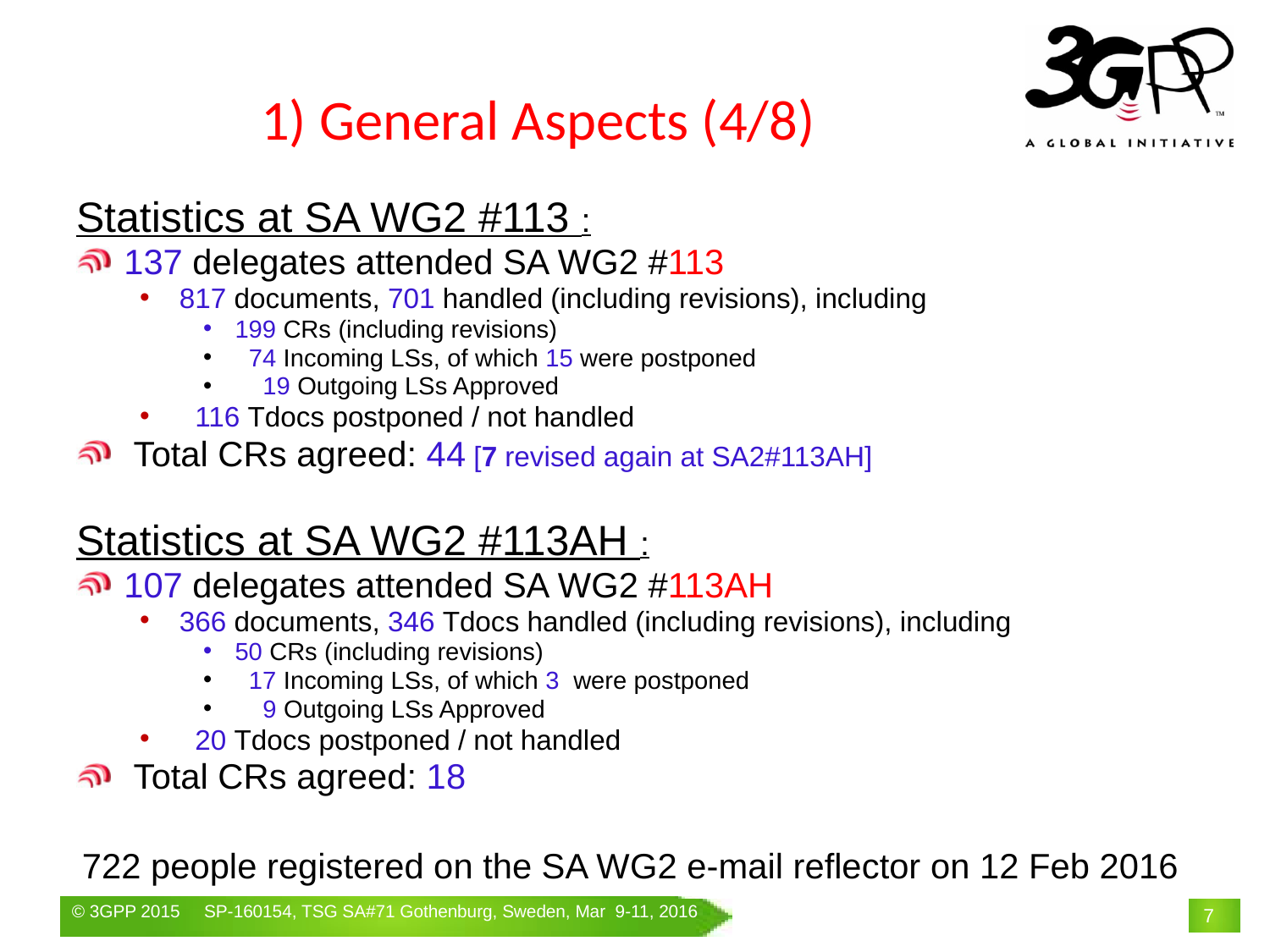

# 1) General Aspects (4/8)
Statistics at SA WG2 #113 :
137 delegates attended SA WG2 #113
817 documents, 701 handled (including revisions), including
199 CRs (including revisions)
  74 Incoming LSs, of which 15 were postponed
    19 Outgoing LSs Approved
  116 Tdocs postponed / not handled
 Total CRs agreed: 44 [7 revised again at SA2#113AH]

Statistics at SA WG2 #113AH :
107 delegates attended SA WG2 #113AH
366 documents, 346 Tdocs handled (including revisions), including
50 CRs (including revisions)
  17 Incoming LSs, of which 3  were postponed
    9 Outgoing LSs Approved
  20 Tdocs postponed / not handled
 Total CRs agreed: 18

722 people registered on the SA WG2 e-mail reflector on 12 Feb 2016